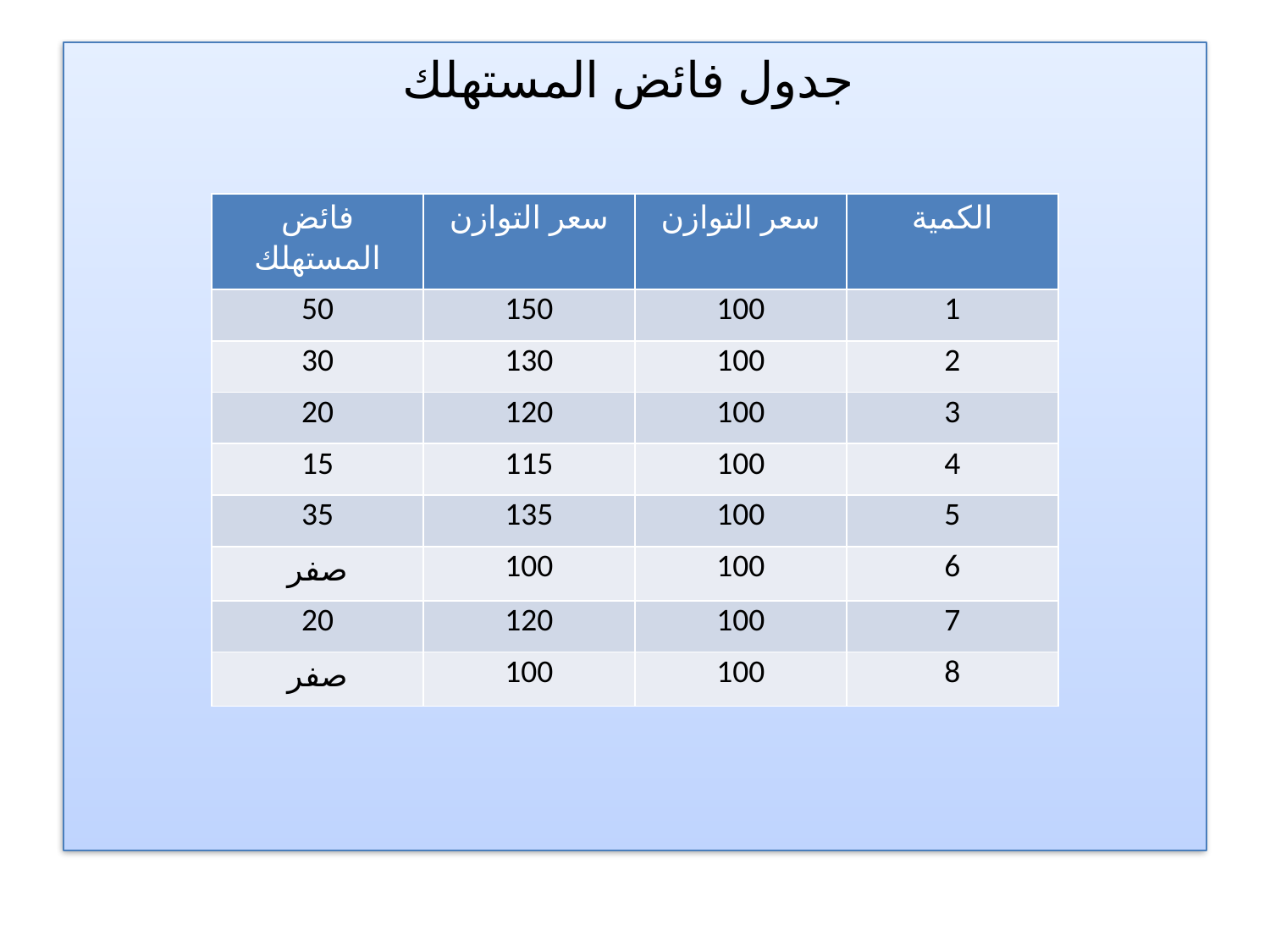

جدول فائض المستهلك
| فائض المستهلك | سعر التوازن | سعر التوازن | الكمية |
| --- | --- | --- | --- |
| 50 | 150 | 100 | 1 |
| 30 | 130 | 100 | 2 |
| 20 | 120 | 100 | 3 |
| 15 | 115 | 100 | 4 |
| 35 | 135 | 100 | 5 |
| صفر | 100 | 100 | 6 |
| 20 | 120 | 100 | 7 |
| صفر | 100 | 100 | 8 |